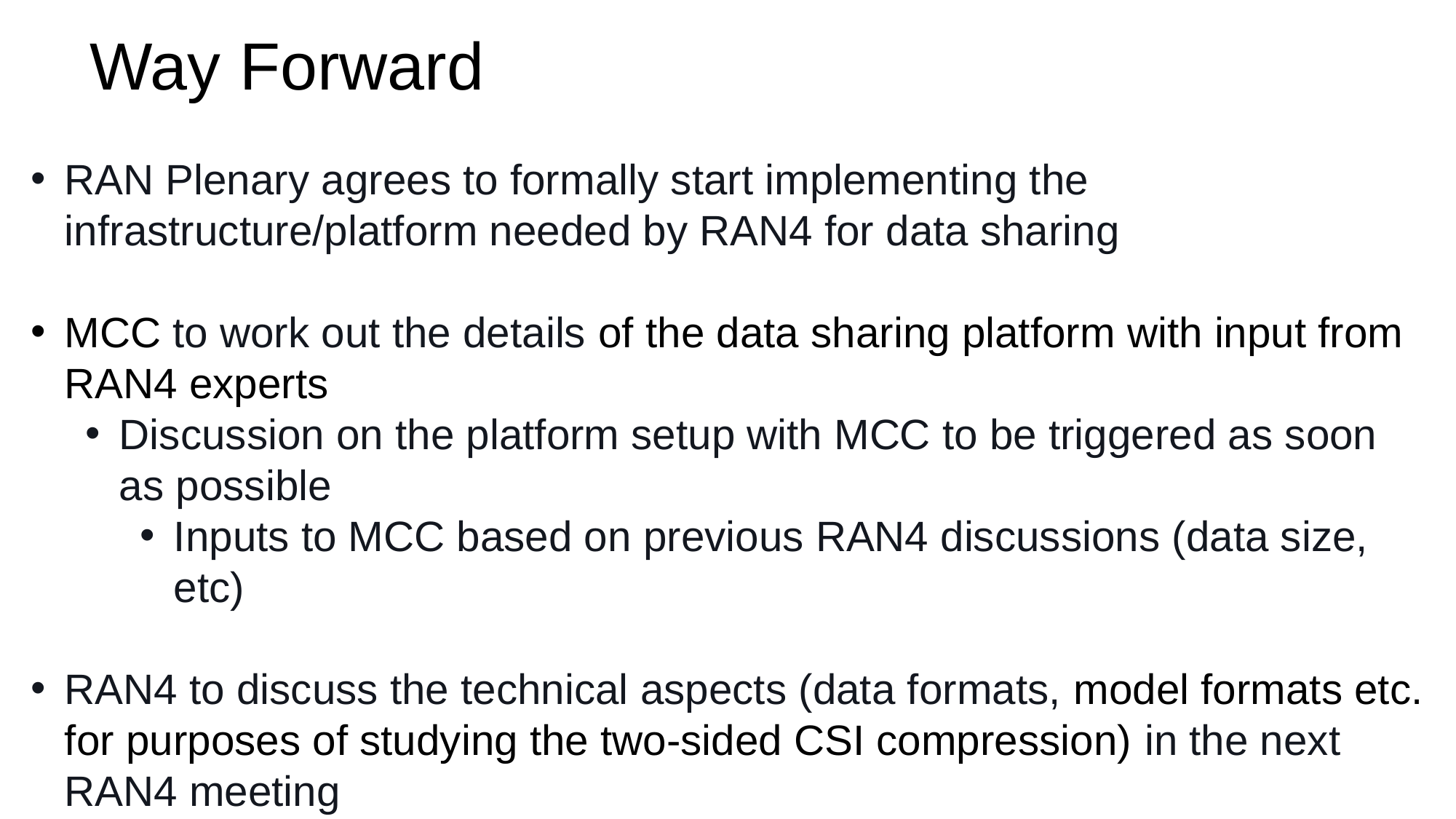

Way Forward
RAN Plenary agrees to formally start implementing the infrastructure/platform needed by RAN4 for data sharing

MCC to work out the details of the data sharing platform with input from RAN4 experts
Discussion on the platform setup with MCC to be triggered as soon as possible
Inputs to MCC based on previous RAN4 discussions (data size, etc)

RAN4 to discuss the technical aspects (data formats, model formats etc. for purposes of studying the two-sided CSI compression) in the next RAN4 meeting